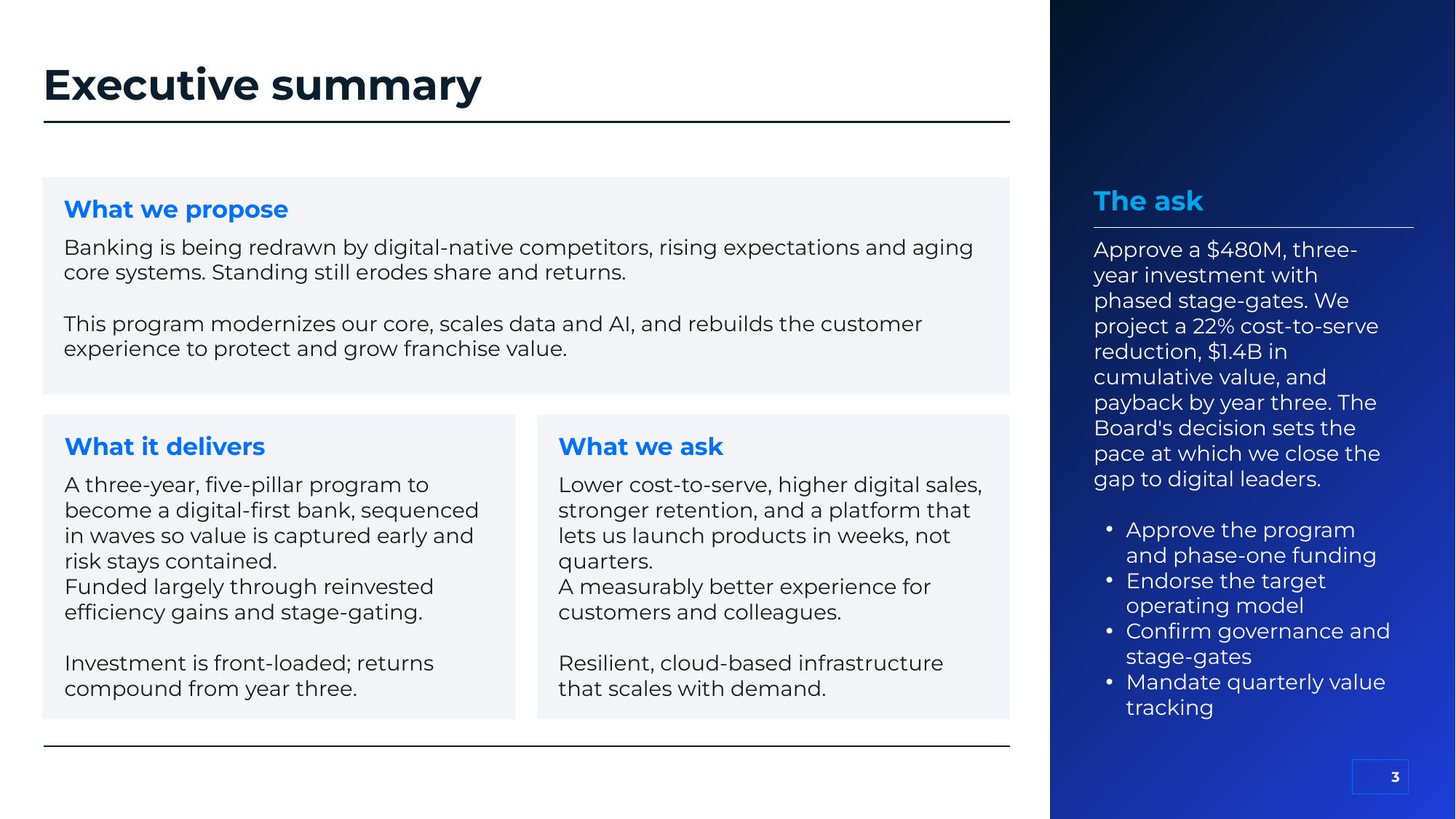

# Executive summary

The ask
What we propose
Banking is being redrawn by digital-native competitors, rising expectations and aging core systems. Standing still erodes share and returns.

This program modernizes our core, scales data and AI, and rebuilds the customer experience to protect and grow franchise value.
Approve a $480M, three-year investment with phased stage-gates. We project a 22% cost-to-serve reduction, $1.4B in cumulative value, and payback by year three. The Board's decision sets the pace at which we close the gap to digital leaders.

Approve the program and phase-one funding
Endorse the target operating model
Confirm governance and stage-gates
Mandate quarterly value tracking

What it delivers
What we ask
A three-year, five-pillar program to become a digital-first bank, sequenced in waves so value is captured early and risk stays contained.
Funded largely through reinvested efficiency gains and stage-gating.

Investment is front-loaded; returns compound from year three.
Lower cost-to-serve, higher digital sales, stronger retention, and a platform that lets us launch products in weeks, not quarters.
A measurably better experience for customers and colleagues.

Resilient, cloud-based infrastructure that scales with demand.
3